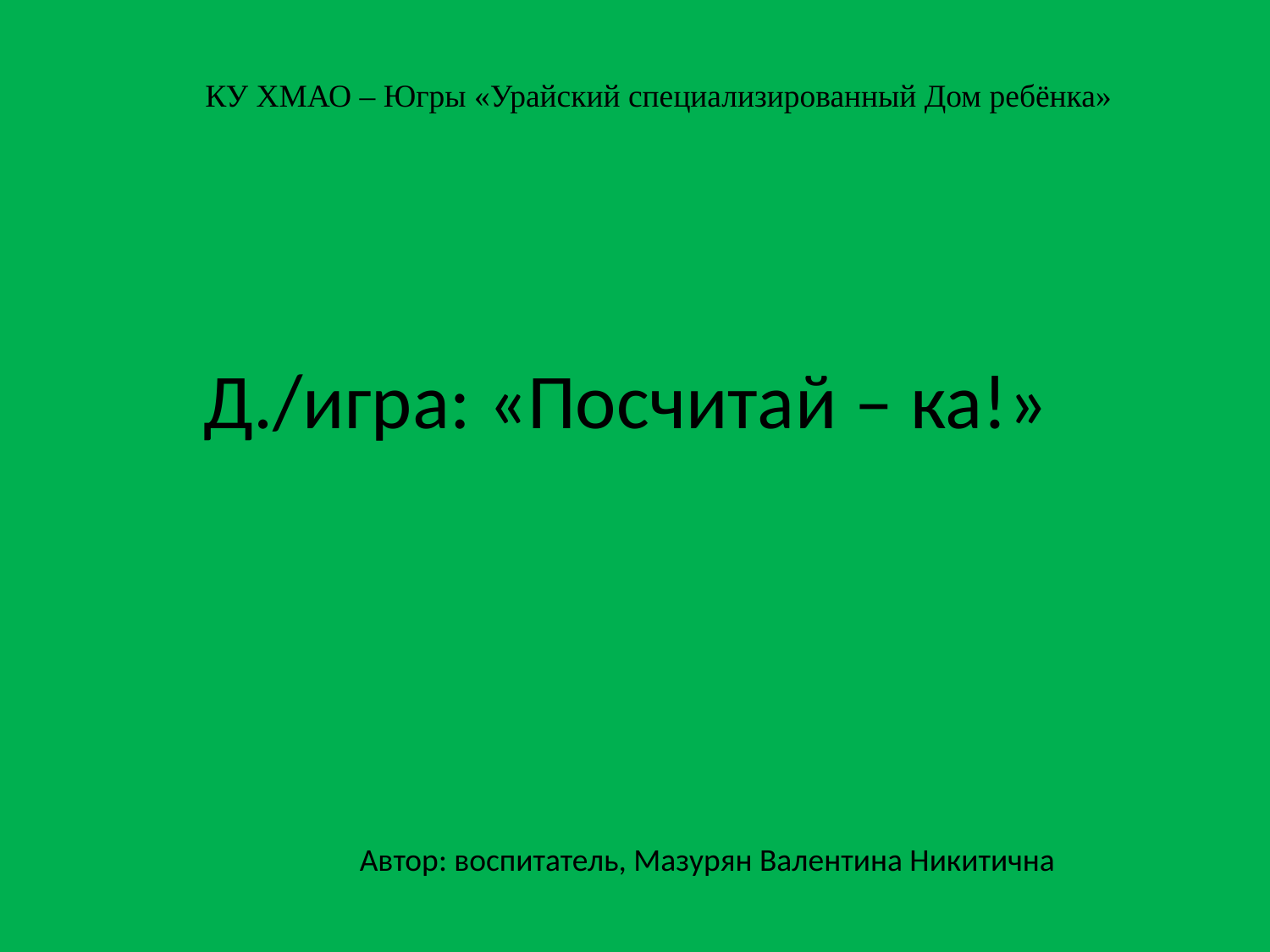

КУ ХМАО – Югры «Урайский специализированный Дом ребёнка»
# Д./игра: «Посчитай – ка!»
Автор: воспитатель, Мазурян Валентина Никитична